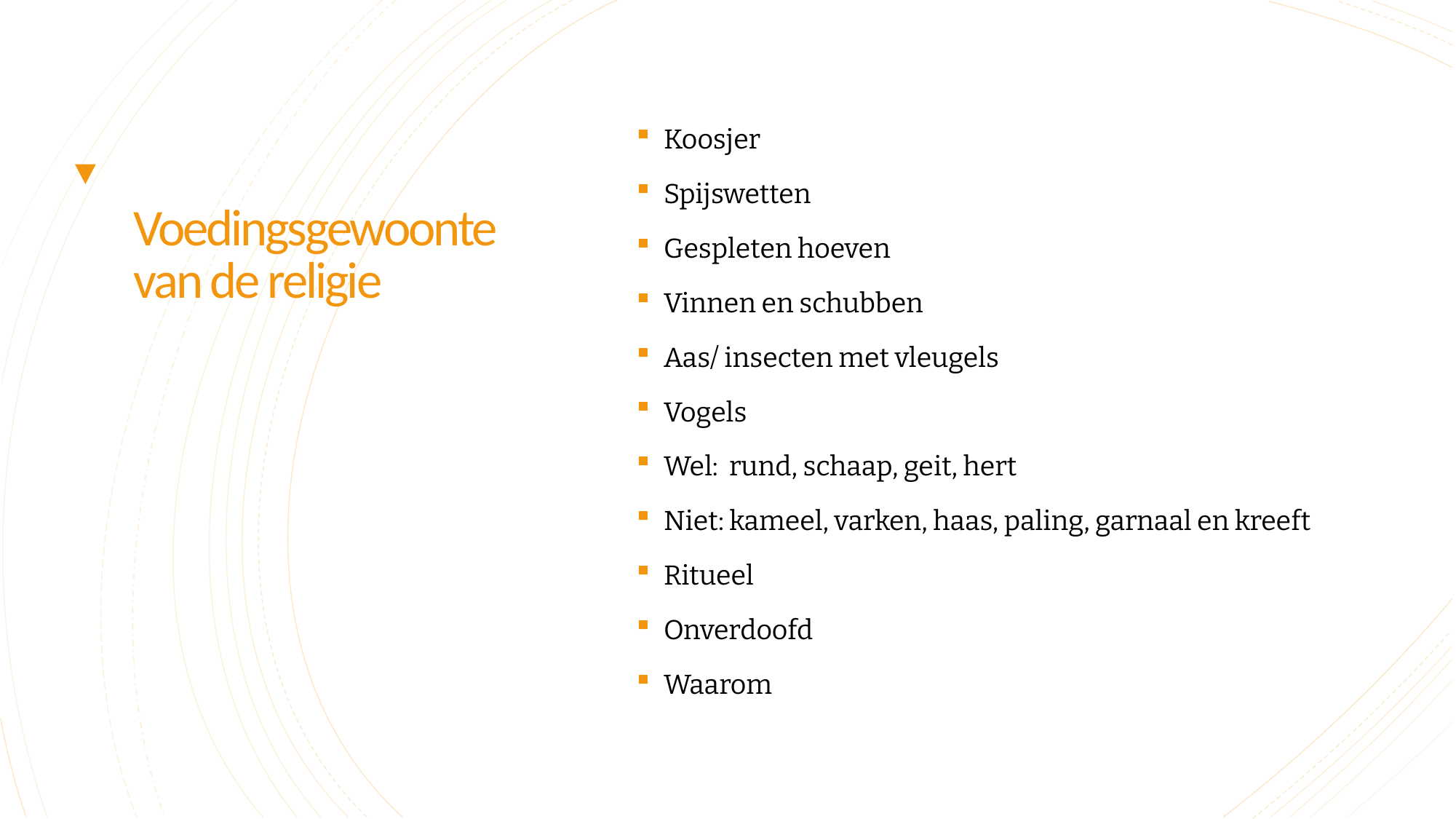

Koosjer
Spijswetten
Gespleten hoeven
Vinnen en schubben
Aas/ insecten met vleugels
Vogels
Wel:  rund, schaap, geit, hert
Niet: kameel, varken, haas, paling, garnaal en kreeft
Ritueel
Onverdoofd
Waarom

# Voedingsgewoonte van de religie